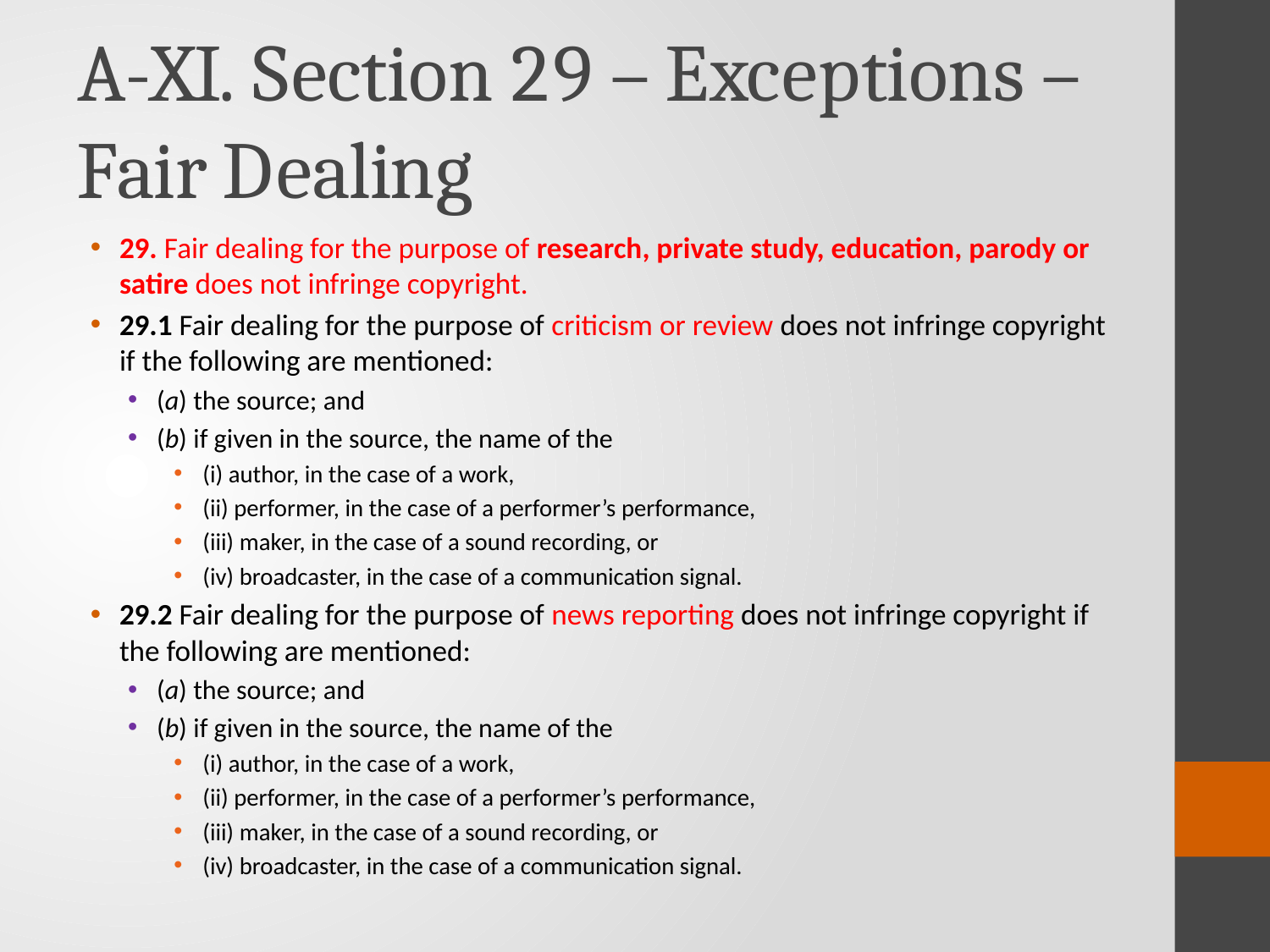

# A-XI. Section 29 – Exceptions – Fair Dealing
29. Fair dealing for the purpose of research, private study, education, parody or satire does not infringe copyright.
29.1 Fair dealing for the purpose of criticism or review does not infringe copyright if the following are mentioned:
(a) the source; and
(b) if given in the source, the name of the
(i) author, in the case of a work,
(ii) performer, in the case of a performer’s performance,
(iii) maker, in the case of a sound recording, or
(iv) broadcaster, in the case of a communication signal.
29.2 Fair dealing for the purpose of news reporting does not infringe copyright if the following are mentioned:
(a) the source; and
(b) if given in the source, the name of the
(i) author, in the case of a work,
(ii) performer, in the case of a performer’s performance,
(iii) maker, in the case of a sound recording, or
(iv) broadcaster, in the case of a communication signal.